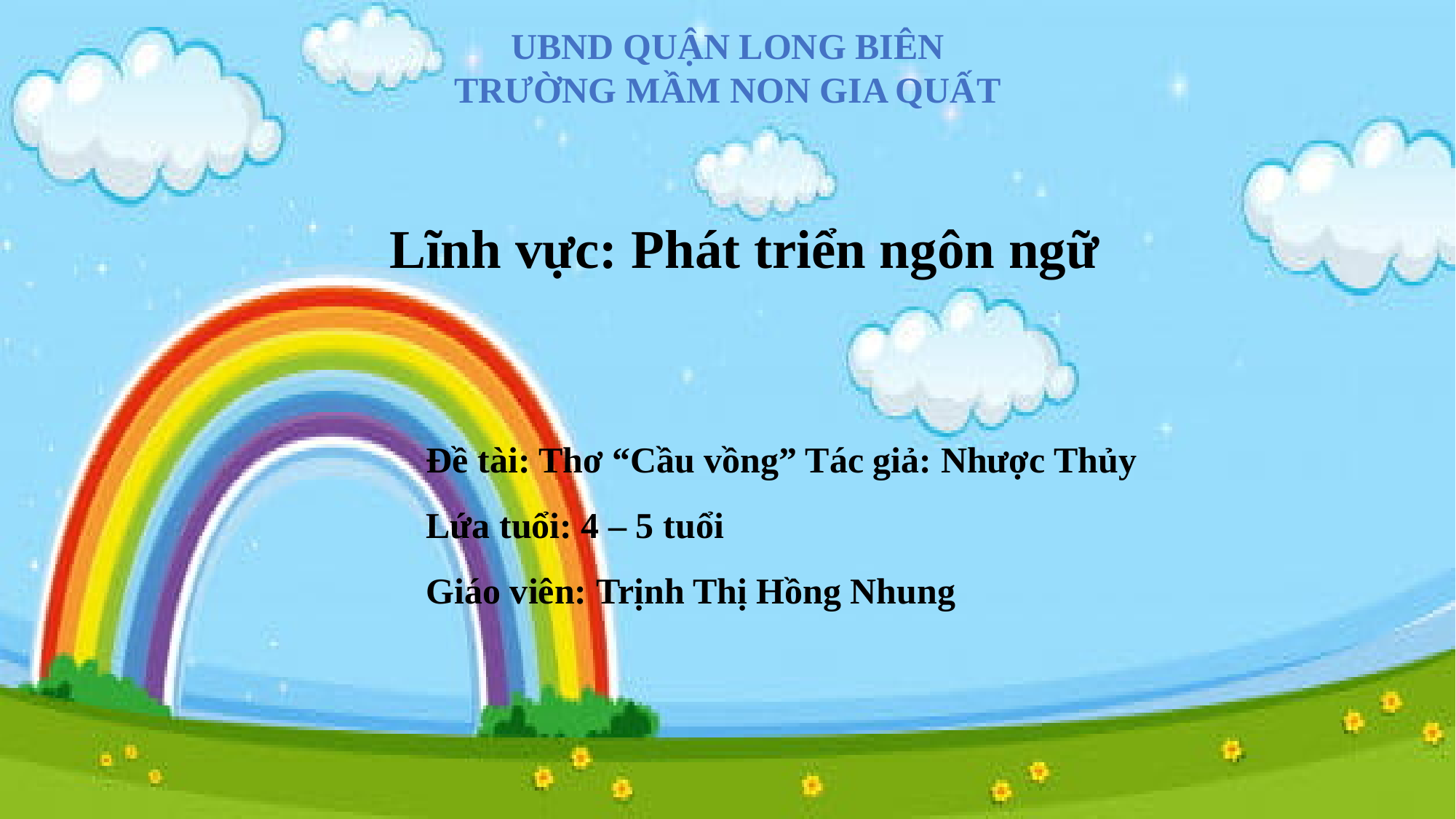

UBND QUẬN LONG BIÊN
TRƯỜNG MẦM NON GIA QUẤT
Lĩnh vực: Phát triển ngôn ngữ
Đề tài: Thơ “Cầu vồng” Tác giả: Nhược Thủy
Lứa tuổi: 4 – 5 tuổi
Giáo viên: Trịnh Thị Hồng Nhung